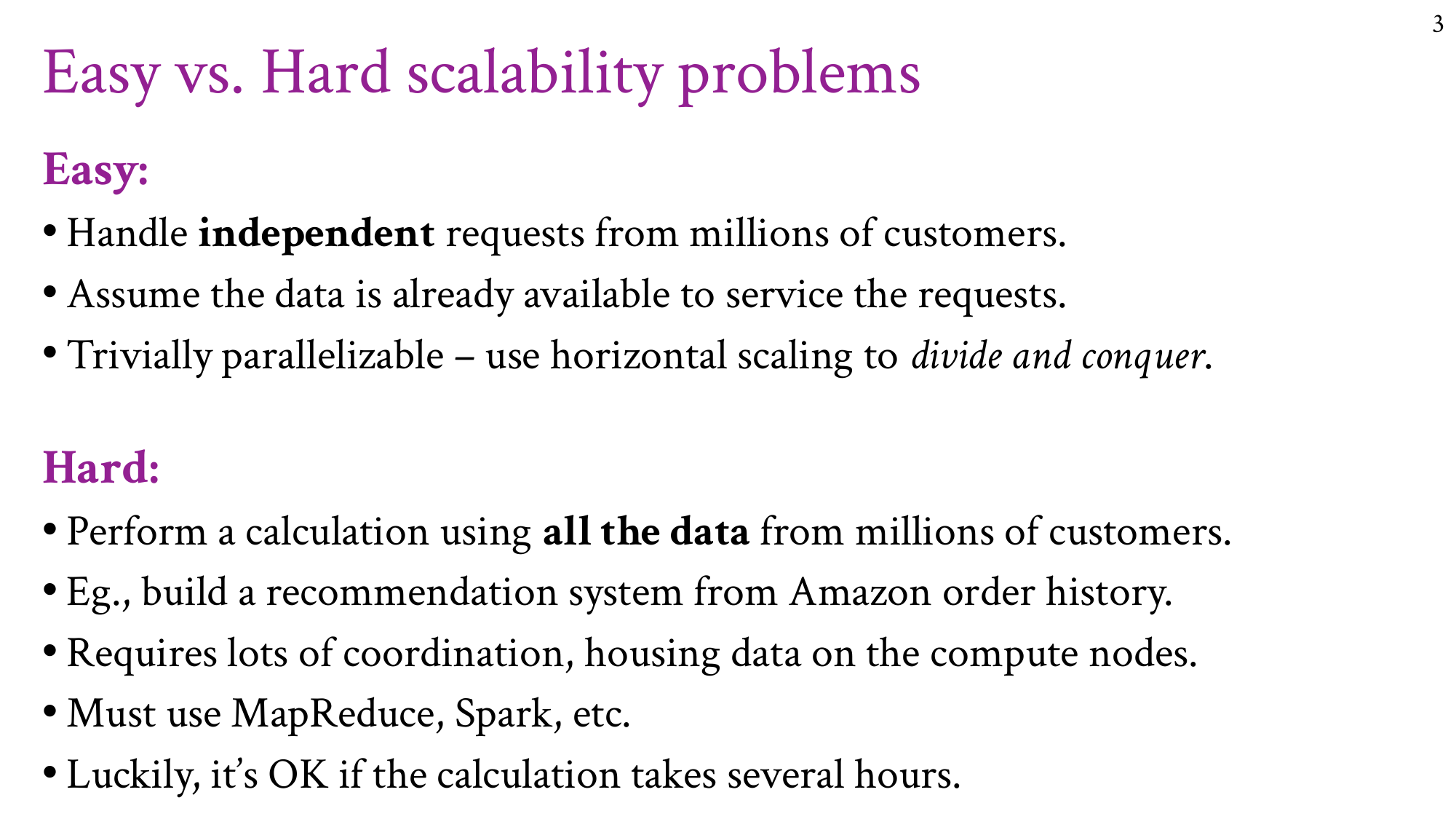

# Easy vs. Hard scalability problems
Easy:
Handle independent requests from millions of customers.
Assume the data is already available to service the requests.
Trivially parallelizable – use horizontal scaling to divide and conquer.

Hard:
Perform a calculation using all the data from millions of customers.
Eg., build a recommendation system from Amazon order history.
Requires lots of coordination, housing data on the compute nodes.
Must use MapReduce, Spark, etc.
Luckily, it’s OK if the calculation takes several hours.